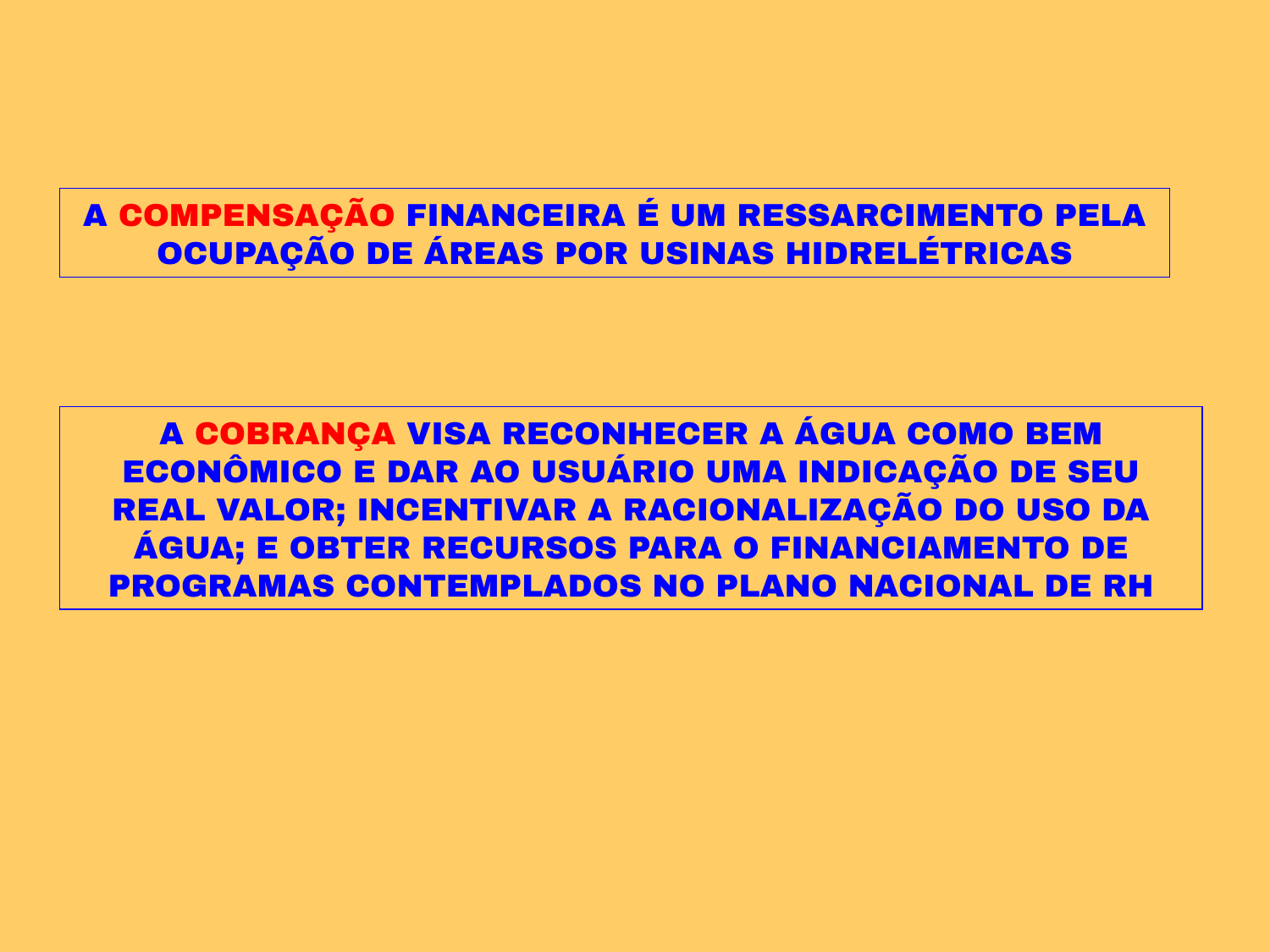

A COMPENSAÇÃO FINANCEIRA É UM RESSARCIMENTO PELA OCUPAÇÃO DE ÁREAS POR USINAS HIDRELÉTRICAS
A COBRANÇA VISA RECONHECER A ÁGUA COMO BEM ECONÔMICO E DAR AO USUÁRIO UMA INDICAÇÃO DE SEU REAL VALOR; INCENTIVAR A RACIONALIZAÇÃO DO USO DA ÁGUA; E OBTER RECURSOS PARA O FINANCIAMENTO DE PROGRAMAS CONTEMPLADOS NO PLANO NACIONAL DE RH